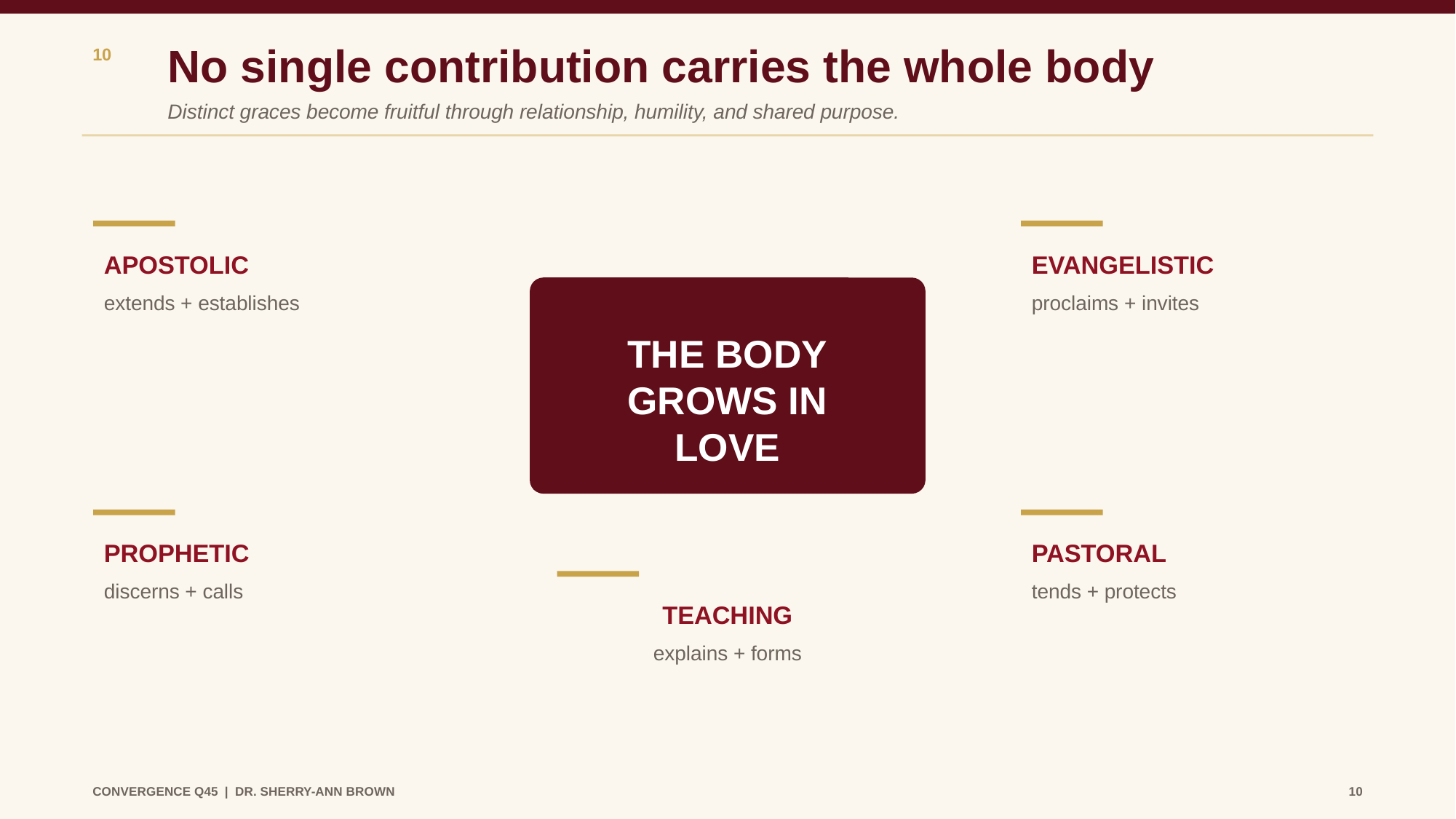

No single contribution carries the whole body
10
Distinct graces become fruitful through relationship, humility, and shared purpose.

APOSTOLIC
EVANGELISTIC

extends + establishes
proclaims + invites
THE BODY
GROWS IN LOVE

PROPHETIC
PASTORAL

discerns + calls
tends + protects
TEACHING
explains + forms
CONVERGENCE Q45  |  DR. SHERRY-ANN BROWN
10